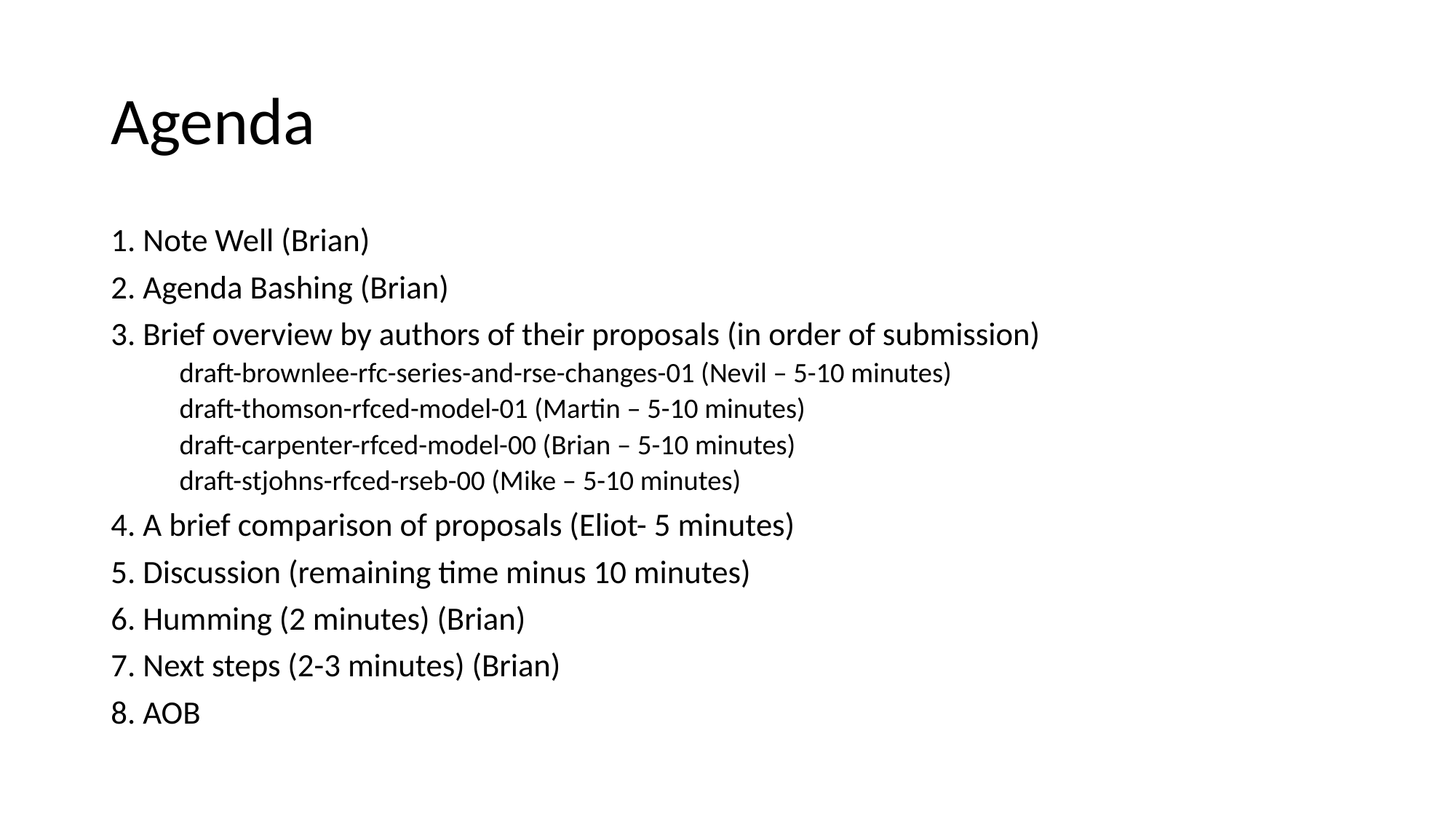

# Agenda
1. Note Well (Brian)
2. Agenda Bashing (Brian)
3. Brief overview by authors of their proposals (in order of submission)
   draft-brownlee-rfc-series-and-rse-changes-01 (Nevil – 5-10 minutes)
   draft-thomson-rfced-model-01 (Martin – 5-10 minutes)
   draft-carpenter-rfced-model-00 (Brian – 5-10 minutes)
   draft-stjohns-rfced-rseb-00 (Mike – 5-10 minutes)
4. A brief comparison of proposals (Eliot- 5 minutes)
5. Discussion (remaining time minus 10 minutes)
6. Humming (2 minutes) (Brian)
7. Next steps (2-3 minutes) (Brian)
8. AOB